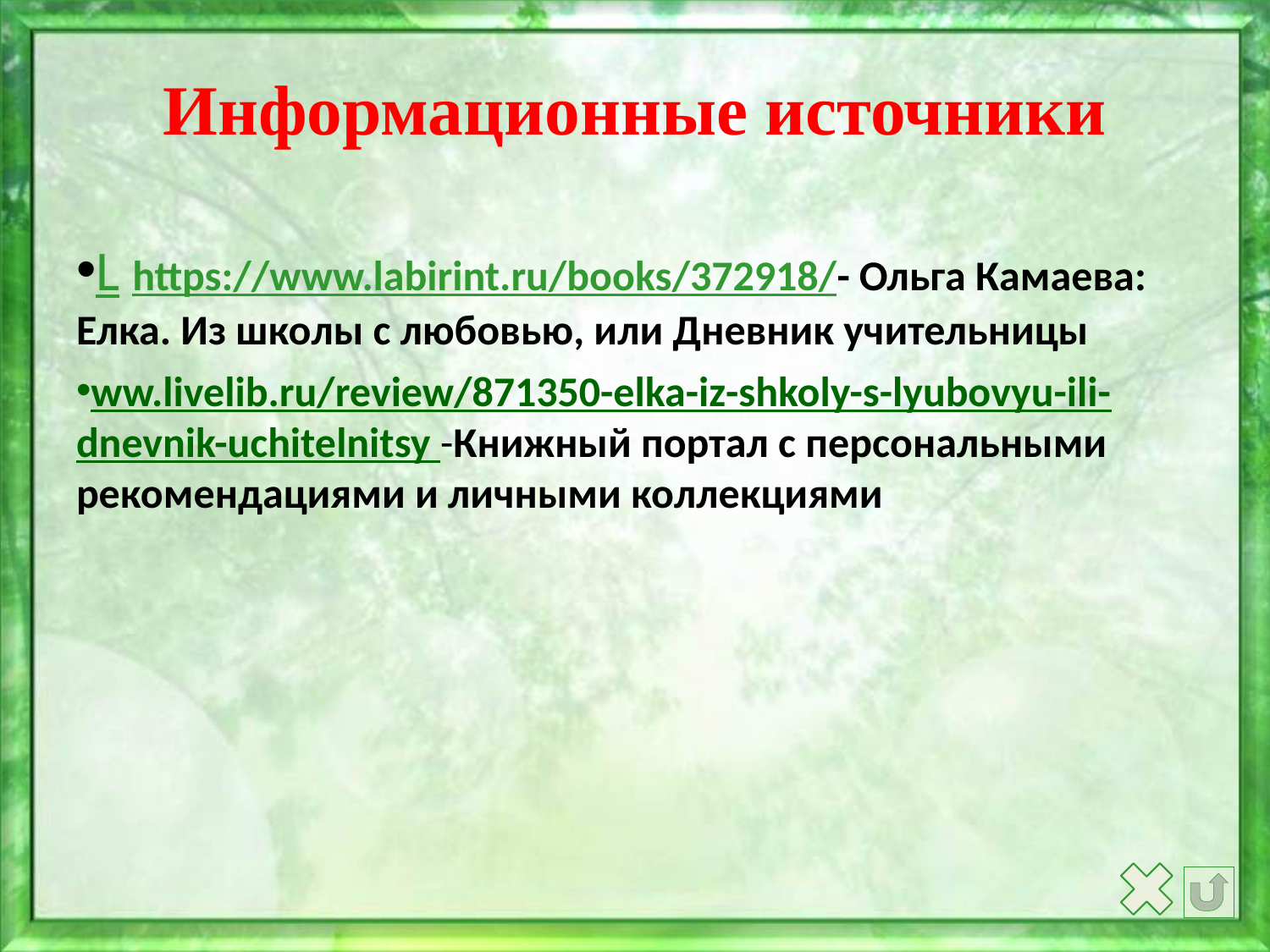

# Информационные источники
L https://www.labirint.ru/books/372918/- Ольга Камаева: Елка. Из школы с любовью, или Дневник учительницы
ww.livelib.ru/review/871350-elka-iz-shkoly-s-lyubovyu-ili-dnevnik-uchitelnitsy -Книжный портал с персональными рекомендациями и личными коллекциями